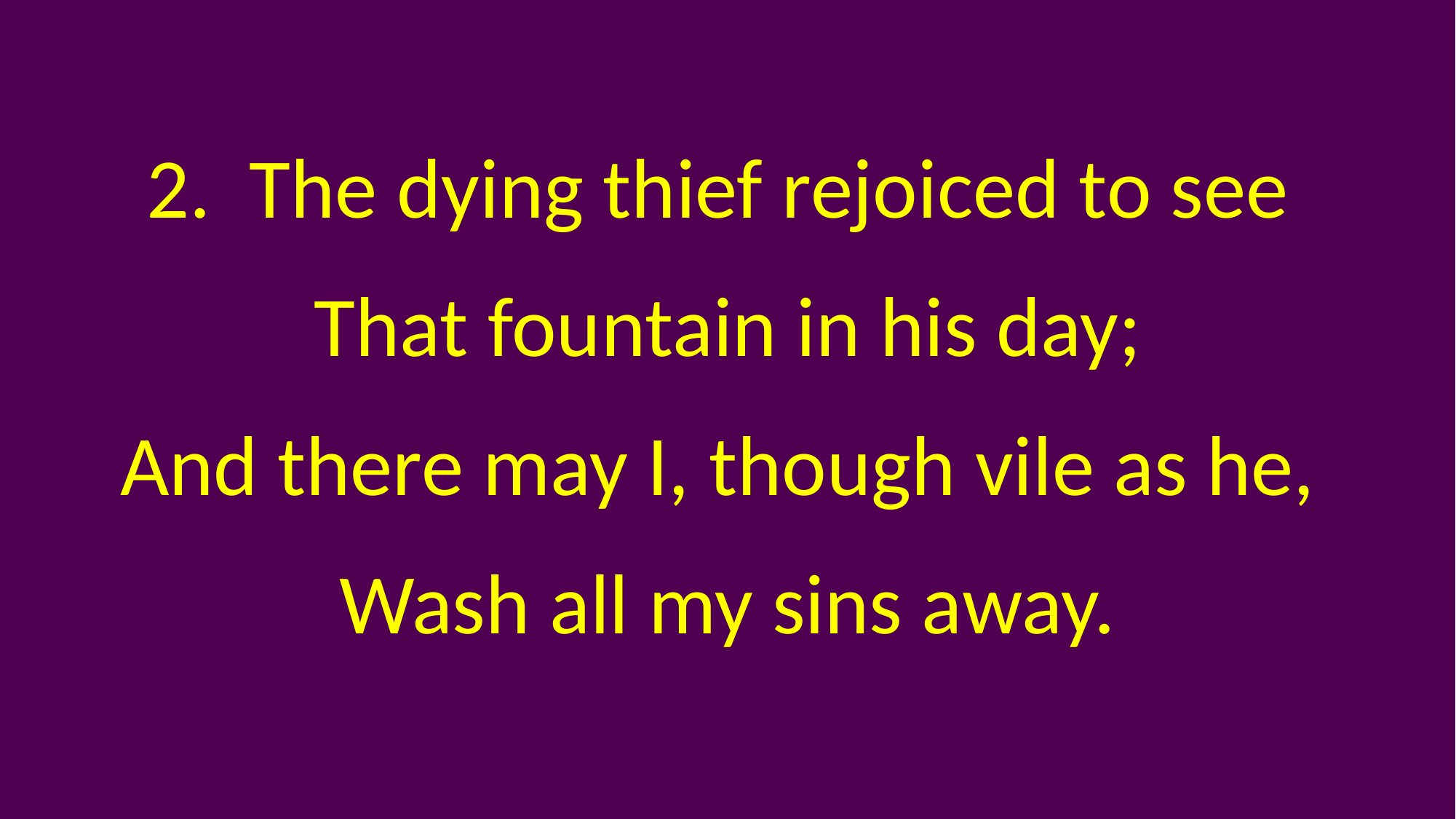

2.  The dying thief rejoiced to see
That fountain in his day;
And there may I, though vile as he,
Wash all my sins away.